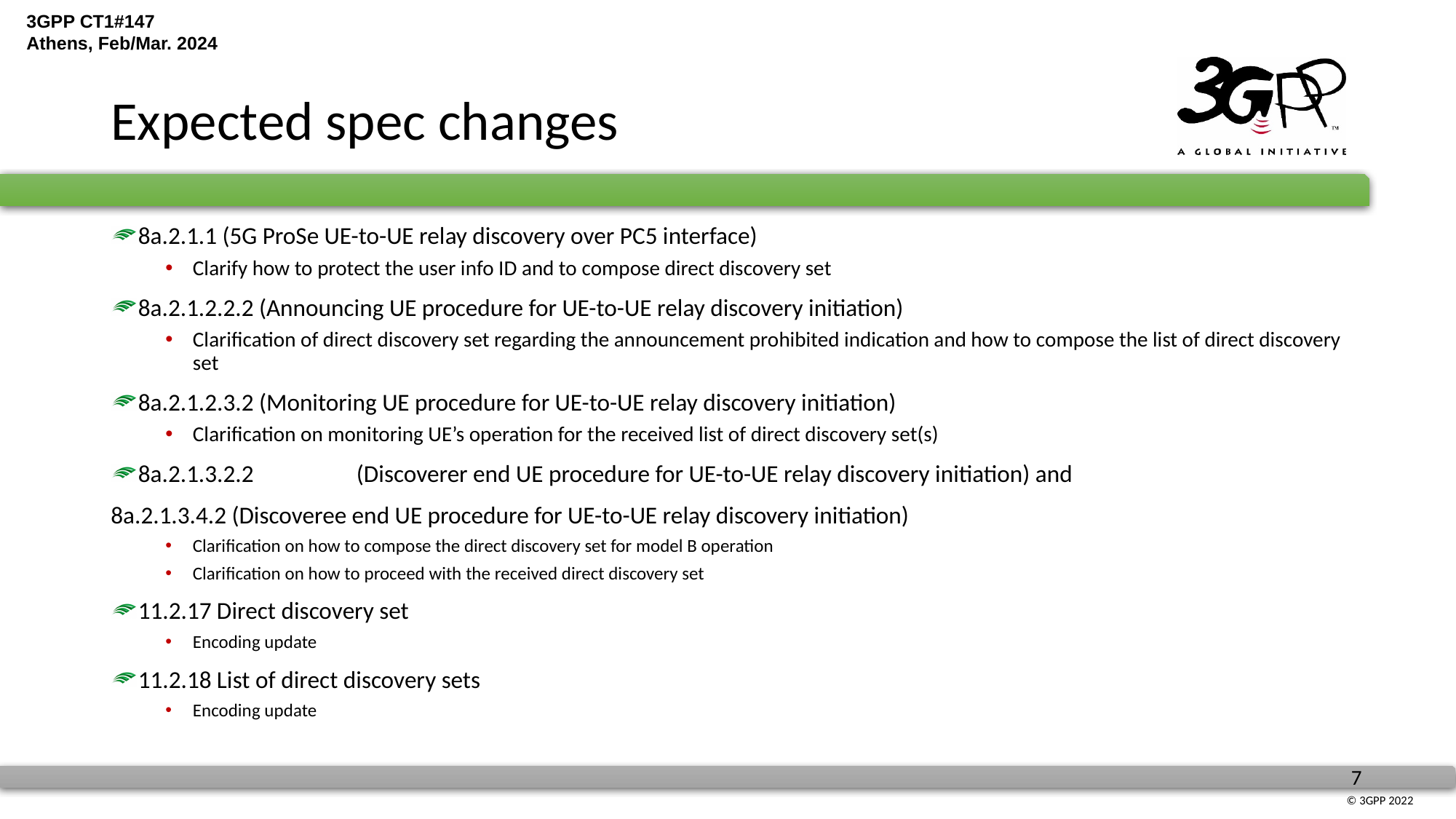

# Expected spec changes
8a.2.1.1 (5G ProSe UE-to-UE relay discovery over PC5 interface)
Clarify how to protect the user info ID and to compose direct discovery set
8a.2.1.2.2.2 (Announcing UE procedure for UE-to-UE relay discovery initiation)
Clarification of direct discovery set regarding the announcement prohibited indication and how to compose the list of direct discovery set
8a.2.1.2.3.2 (Monitoring UE procedure for UE-to-UE relay discovery initiation)
Clarification on monitoring UE’s operation for the received list of direct discovery set(s)
8a.2.1.3.2.2	(Discoverer end UE procedure for UE-to-UE relay discovery initiation) and
8a.2.1.3.4.2 (Discoveree end UE procedure for UE-to-UE relay discovery initiation)
Clarification on how to compose the direct discovery set for model B operation
Clarification on how to proceed with the received direct discovery set
11.2.17 Direct discovery set
Encoding update
11.2.18 List of direct discovery sets
Encoding update